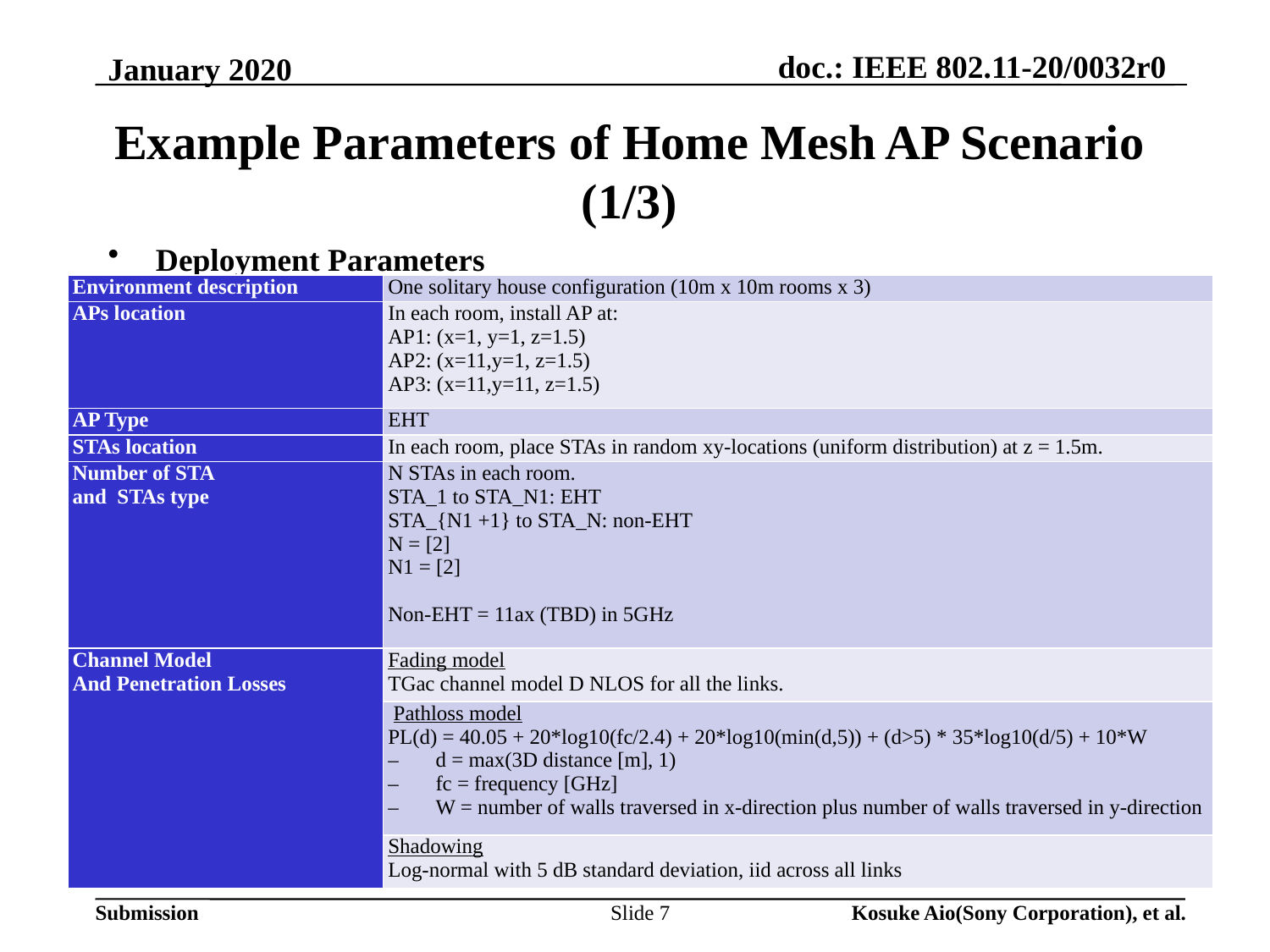

# Example Parameters of Home Mesh AP Scenario (1/3)
Deployment Parameters
| Environment description | One solitary house configuration (10m x 10m rooms x 3) |
| --- | --- |
| APs location | In each room, install AP at: AP1: (x=1, y=1, z=1.5) AP2: (x=11,y=1, z=1.5) AP3: (x=11,y=11, z=1.5) |
| AP Type | EHT |
| STAs location | In each room, place STAs in random xy-locations (uniform distribution) at z = 1.5m. |
| Number of STA and STAs type | N STAs in each room. STA\_1 to STA\_N1: EHT STA\_{N1 +1} to STA\_N: non-EHT N = [2] N1 = [2]   Non-EHT = 11ax (TBD) in 5GHz |
| Channel Model And Penetration Losses | Fading model TGac channel model D NLOS for all the links. |
|  | Pathloss model PL(d) = 40.05 + 20\*log10(fc/2.4) + 20\*log10(min(d,5)) + (d>5) \* 35\*log10(d/5) + 10\*W d = max(3D distance [m], 1) fc = frequency [GHz] W = number of walls traversed in x-direction plus number of walls traversed in y-direction |
|  | Shadowing Log-normal with 5 dB standard deviation, iid across all links |
Slide 7
Kosuke Aio(Sony Corporation), et al.